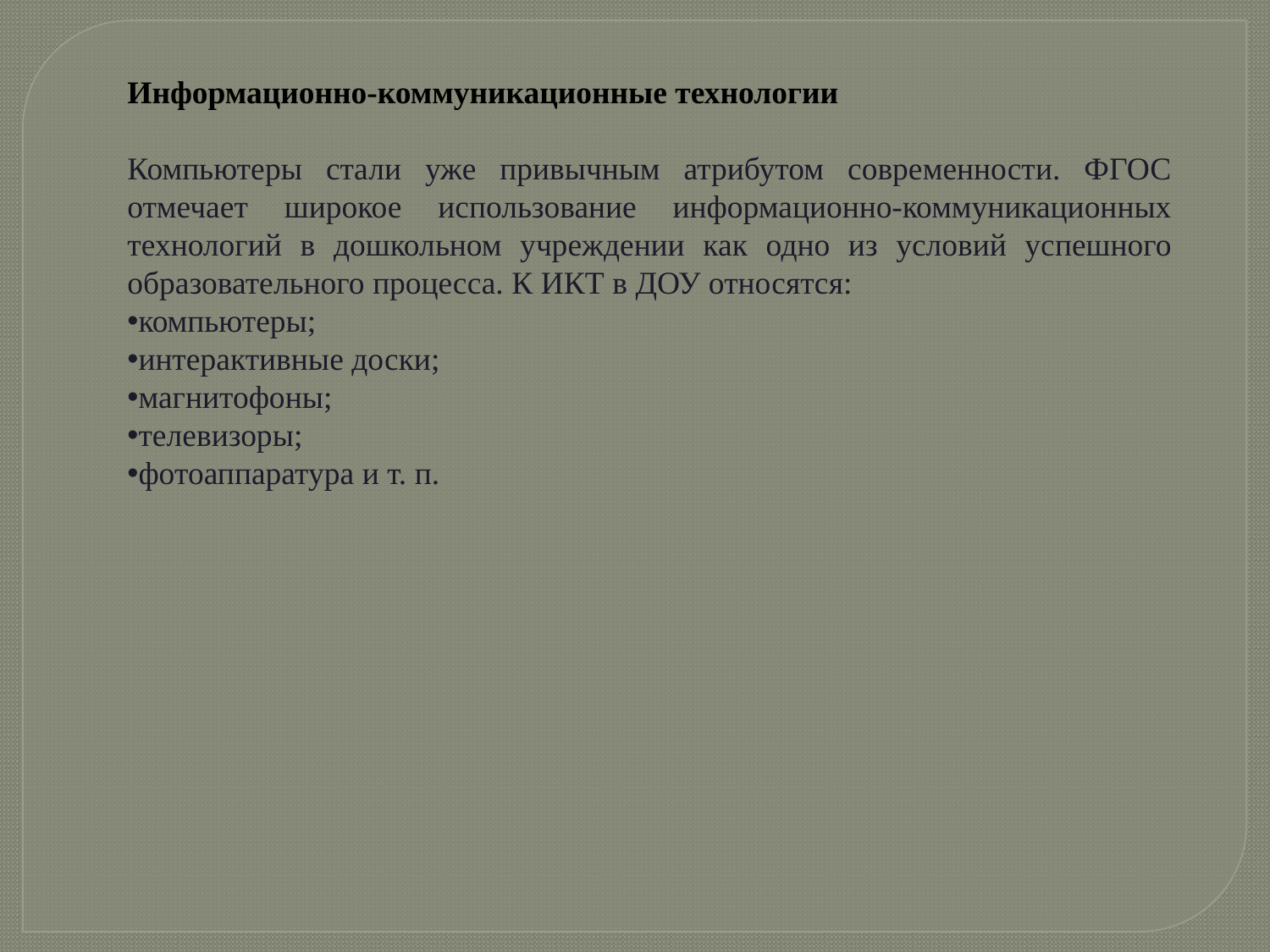

Информационно-коммуникационные технологии

Компьютеры стали уже привычным атрибутом современности. ФГОС отмечает широкое использование информационно-коммуникационных технологий в дошкольном учреждении как одно из условий успешного образовательного процесса. К ИКТ в ДОУ относятся:
компьютеры;
интерактивные доски;
магнитофоны;
телевизоры;
фотоаппаратура и т. п.